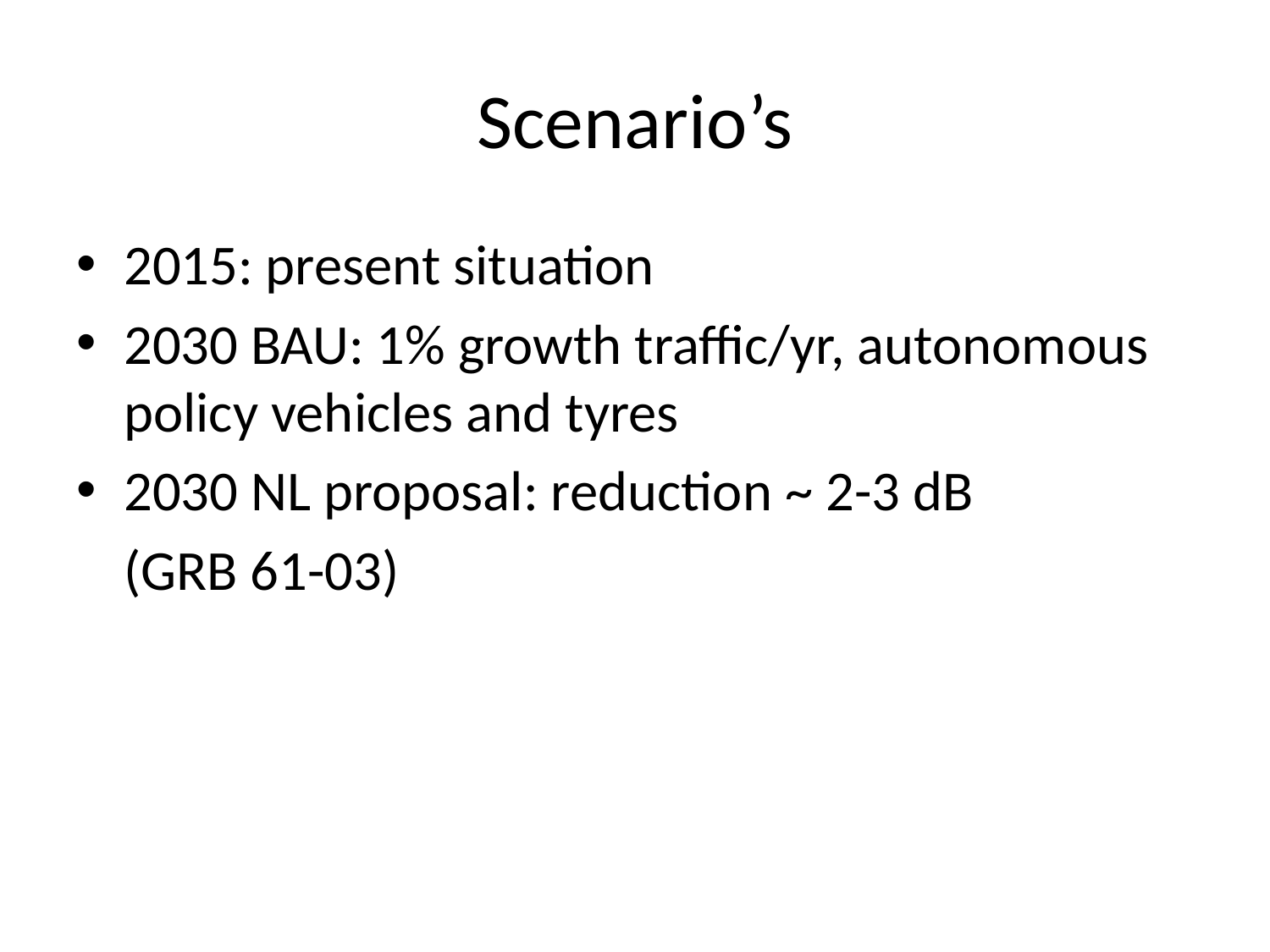

# Scenario’s
2015: present situation
2030 BAU: 1% growth traffic/yr, autonomous policy vehicles and tyres
2030 NL proposal: reduction ~ 2-3 dB
	(GRB 61-03)